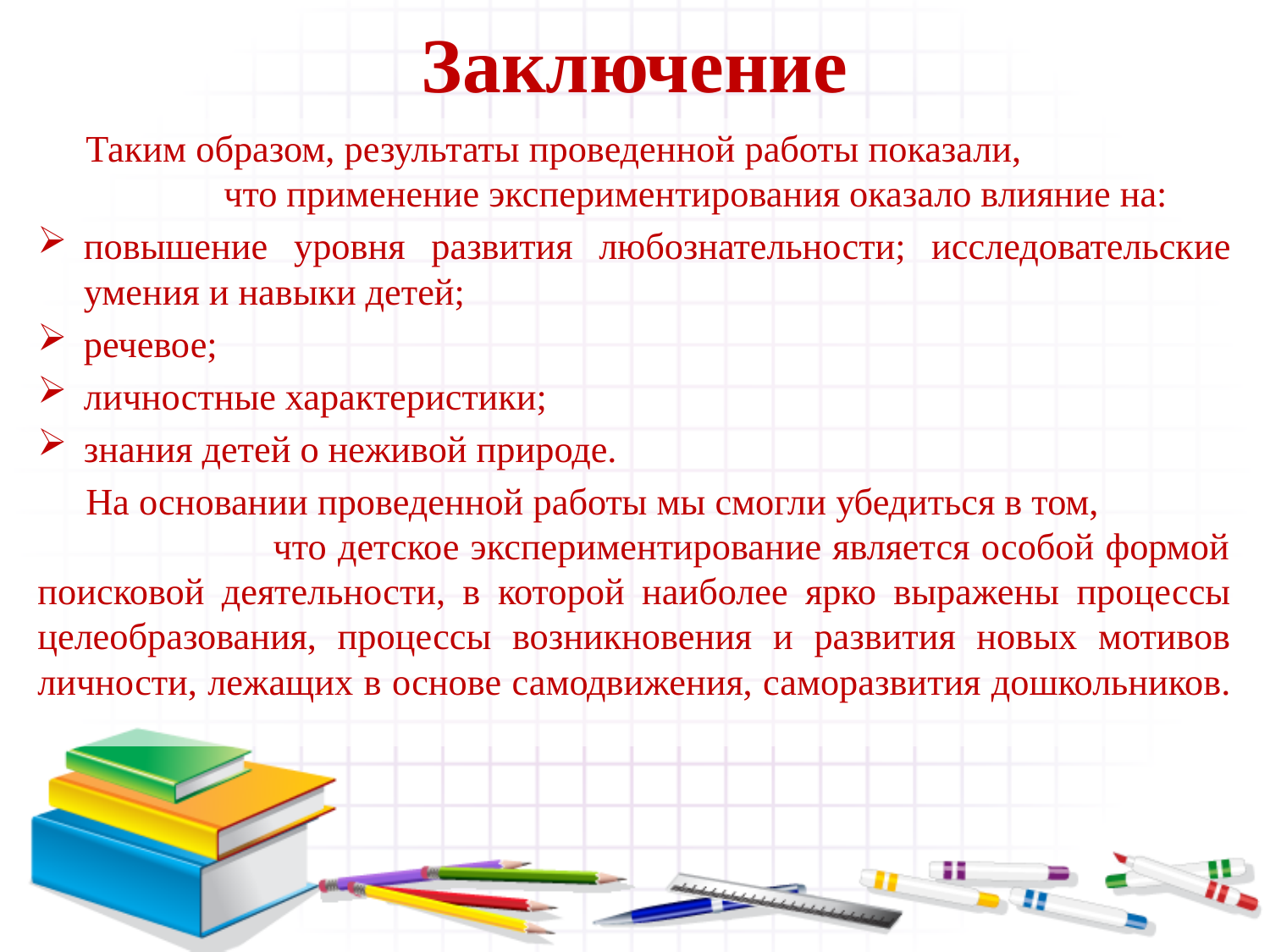

# Заключение
Таким образом, результаты проведенной работы показали,                                           что применение экспериментирования оказало влияние на:
повышение уровня развития любознательности; исследовательские умения и навыки детей;
речевое;
личностные характеристики;
знания детей о неживой природе.
На основании проведенной работы мы смогли убедиться в том,                                    что детское экспериментирование является особой формой поисковой деятельности, в которой наиболее ярко выражены процессы целеобразования, процессы возникновения и развития новых мотивов личности, лежащих в основе самодвижения, саморазвития дошкольников.